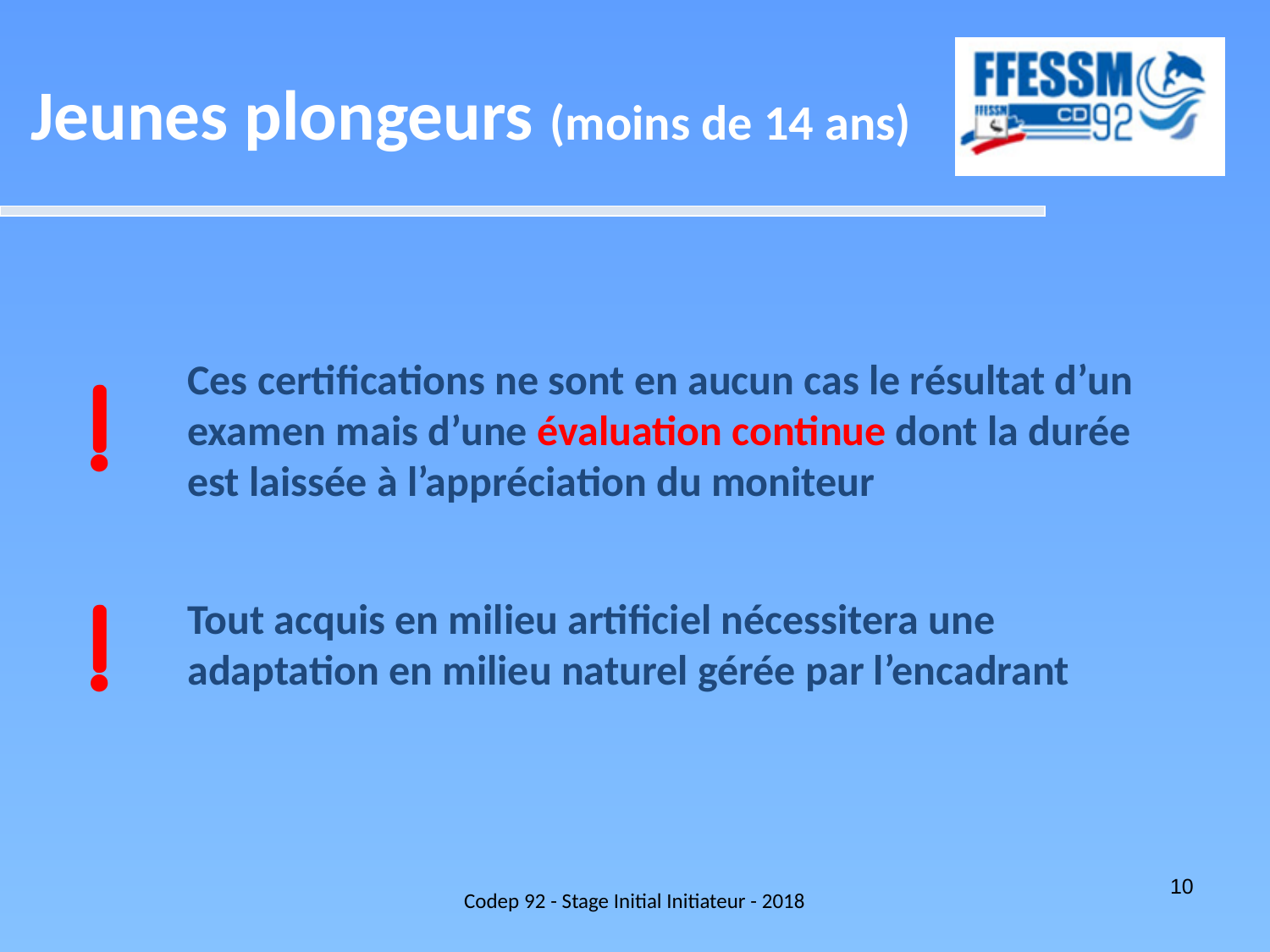

Jeunes plongeurs (moins de 14 ans)

Ces certifications ne sont en aucun cas le résultat d’un examen mais d’une évaluation continue dont la durée est laissée à l’appréciation du moniteur
!
!
Tout acquis en milieu artificiel nécessitera une adaptation en milieu naturel gérée par l’encadrant

Codep 92 - Stage Initial Initiateur - 2018
10